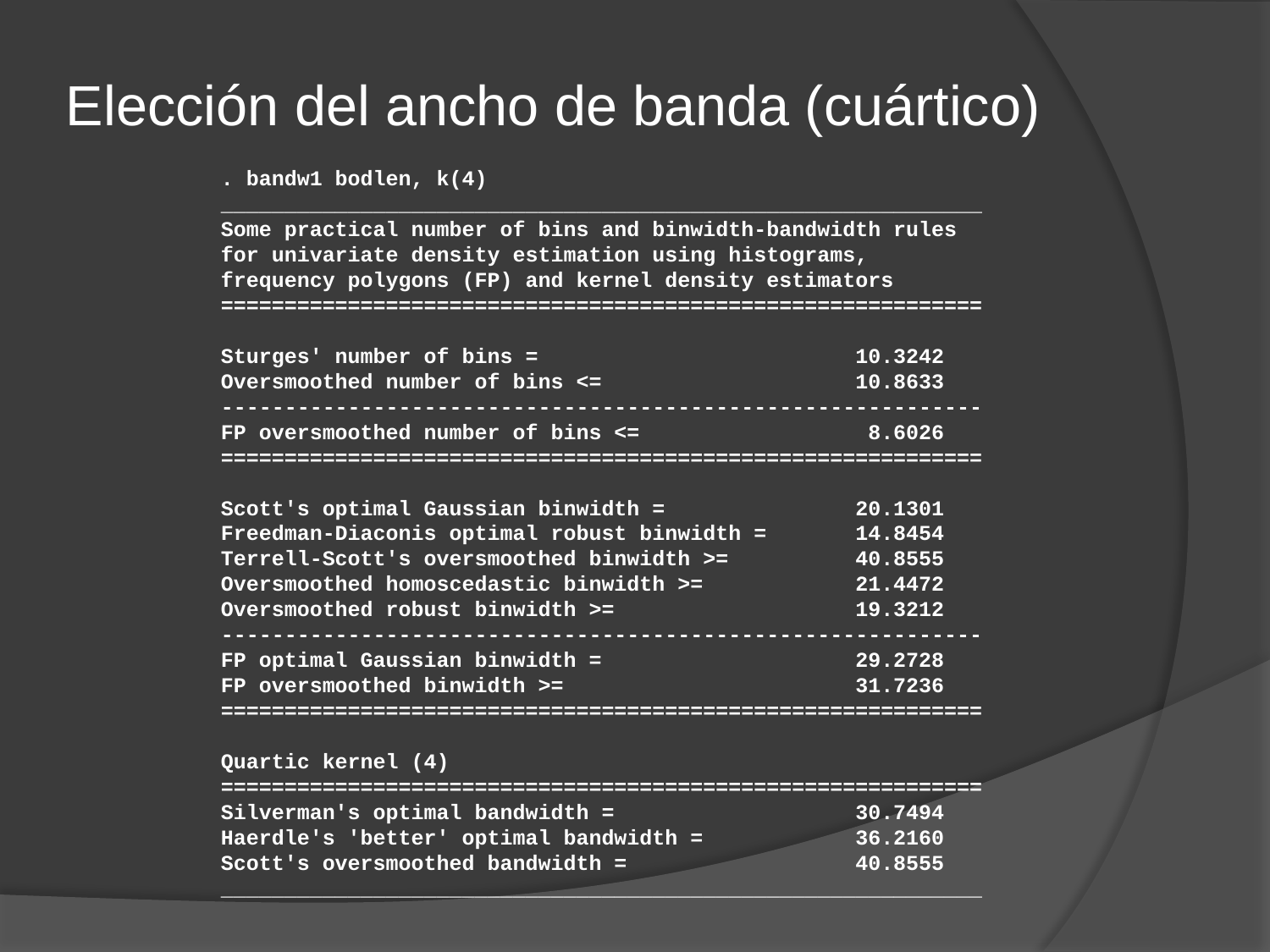

# Elección del ancho de banda (cuártico)
. bandw1 bodlen, k(4)
____________________________________________________________
Some practical number of bins and binwidth-bandwidth rules
for univariate density estimation using histograms,
frequency polygons (FP) and kernel density estimators
============================================================

Sturges' number of bins =                         10.3242
Oversmoothed number of bins <=                    10.8633
------------------------------------------------------------
FP oversmoothed number of bins <=                  8.6026
============================================================

Scott's optimal Gaussian binwidth =               20.1301
Freedman-Diaconis optimal robust binwidth =       14.8454
Terrell-Scott's oversmoothed binwidth >=          40.8555
Oversmoothed homoscedastic binwidth >=            21.4472
Oversmoothed robust binwidth >=                   19.3212
------------------------------------------------------------
FP optimal Gaussian binwidth =                    29.2728
FP oversmoothed binwidth >=                       31.7236
============================================================

Quartic kernel (4)
============================================================
Silverman's optimal bandwidth =                   30.7494
Haerdle's 'better' optimal bandwidth =            36.2160
Scott's oversmoothed bandwidth =                  40.8555
____________________________________________________________